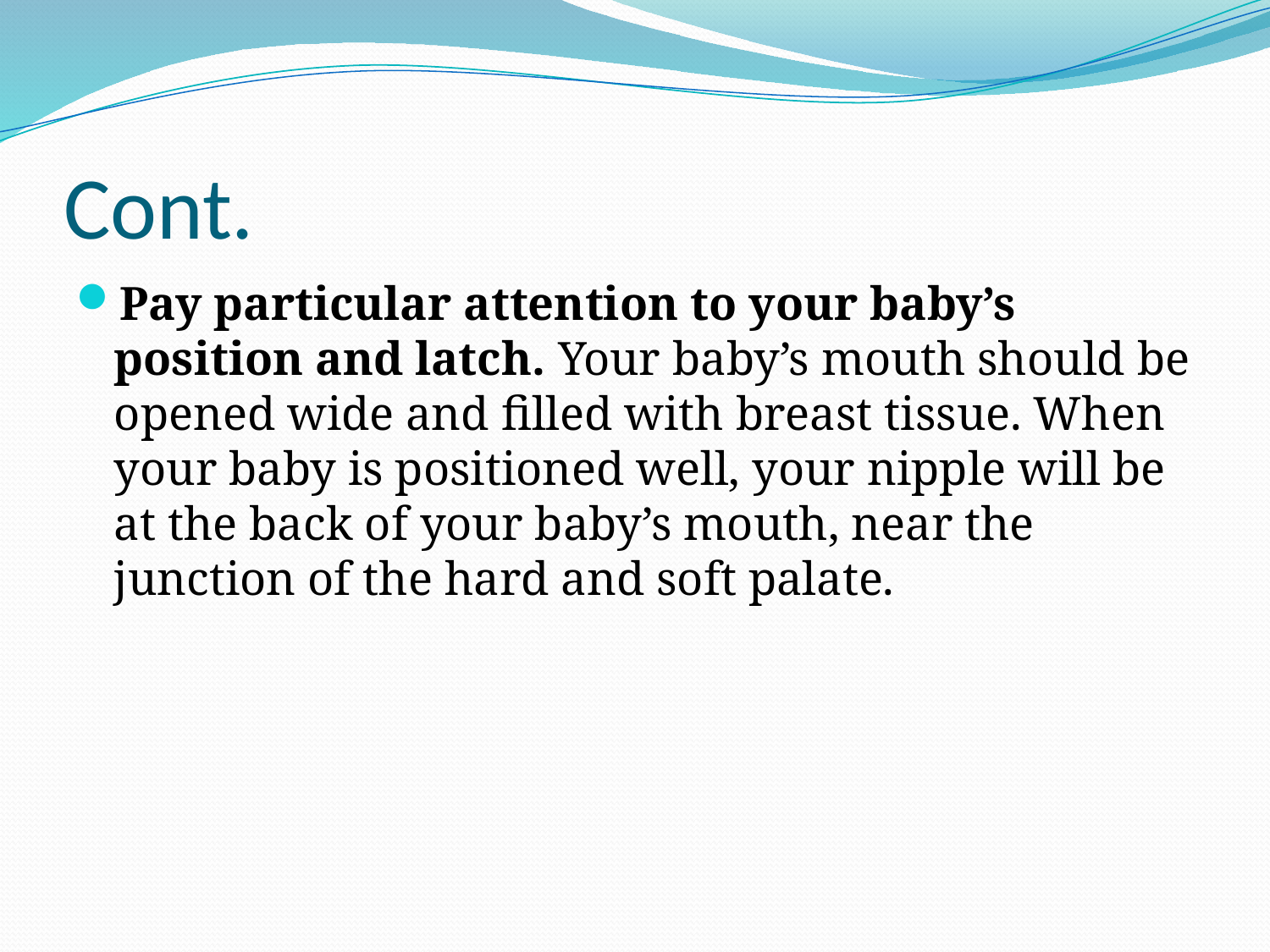

# Cont.
Pay particular attention to your baby’s position and latch. Your baby’s mouth should be opened wide and filled with breast tissue. When your baby is positioned well, your nipple will be at the back of your baby’s mouth, near the junction of the hard and soft palate.